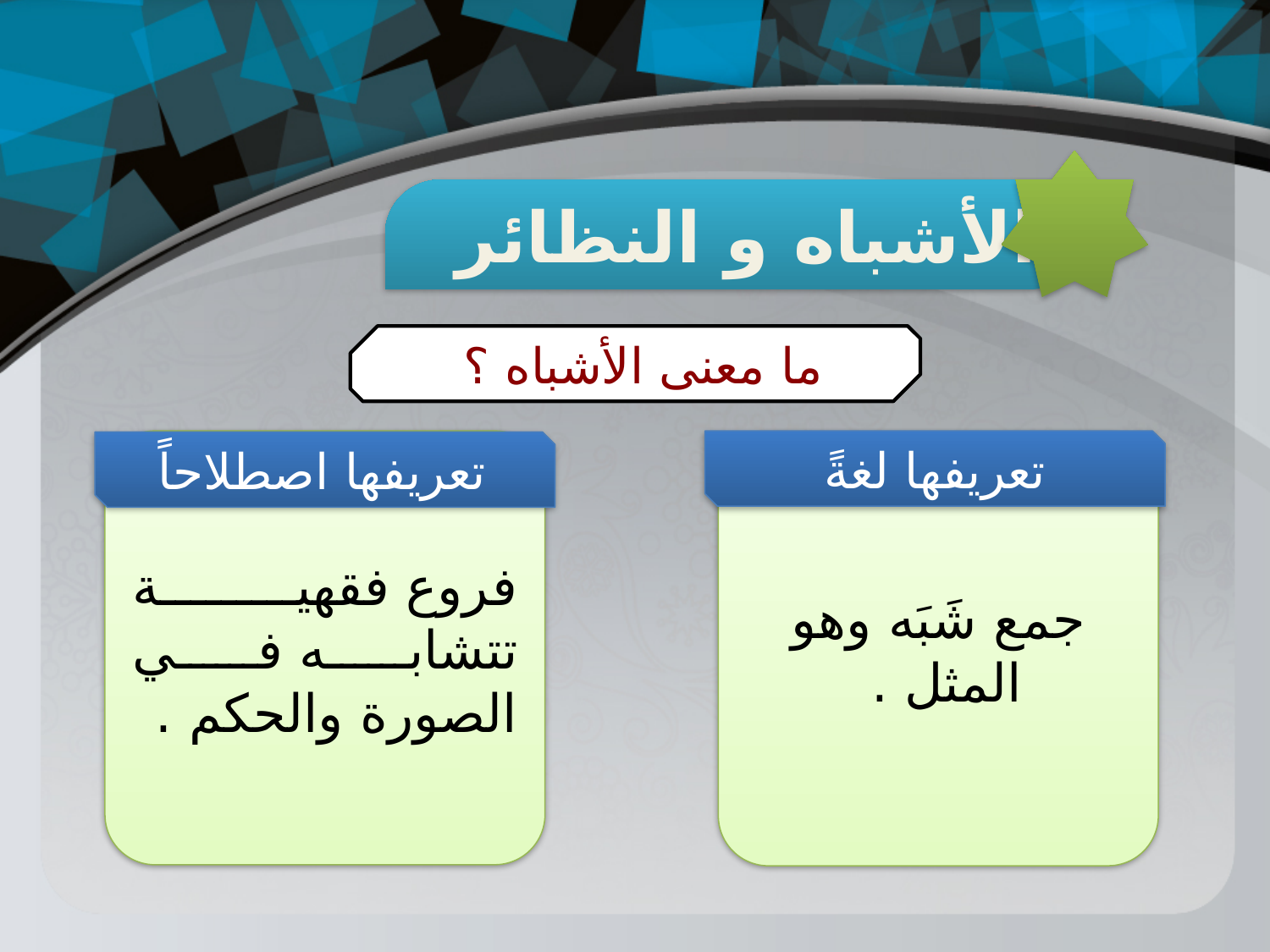

الأشباه و النظائر
ما معنى الأشباه ؟
فروع فقهية تتشابه في الصورة والحكم .
تعريفها لغةً
تعريفها اصطلاحاً
جمع شَبَه وهو المثل .